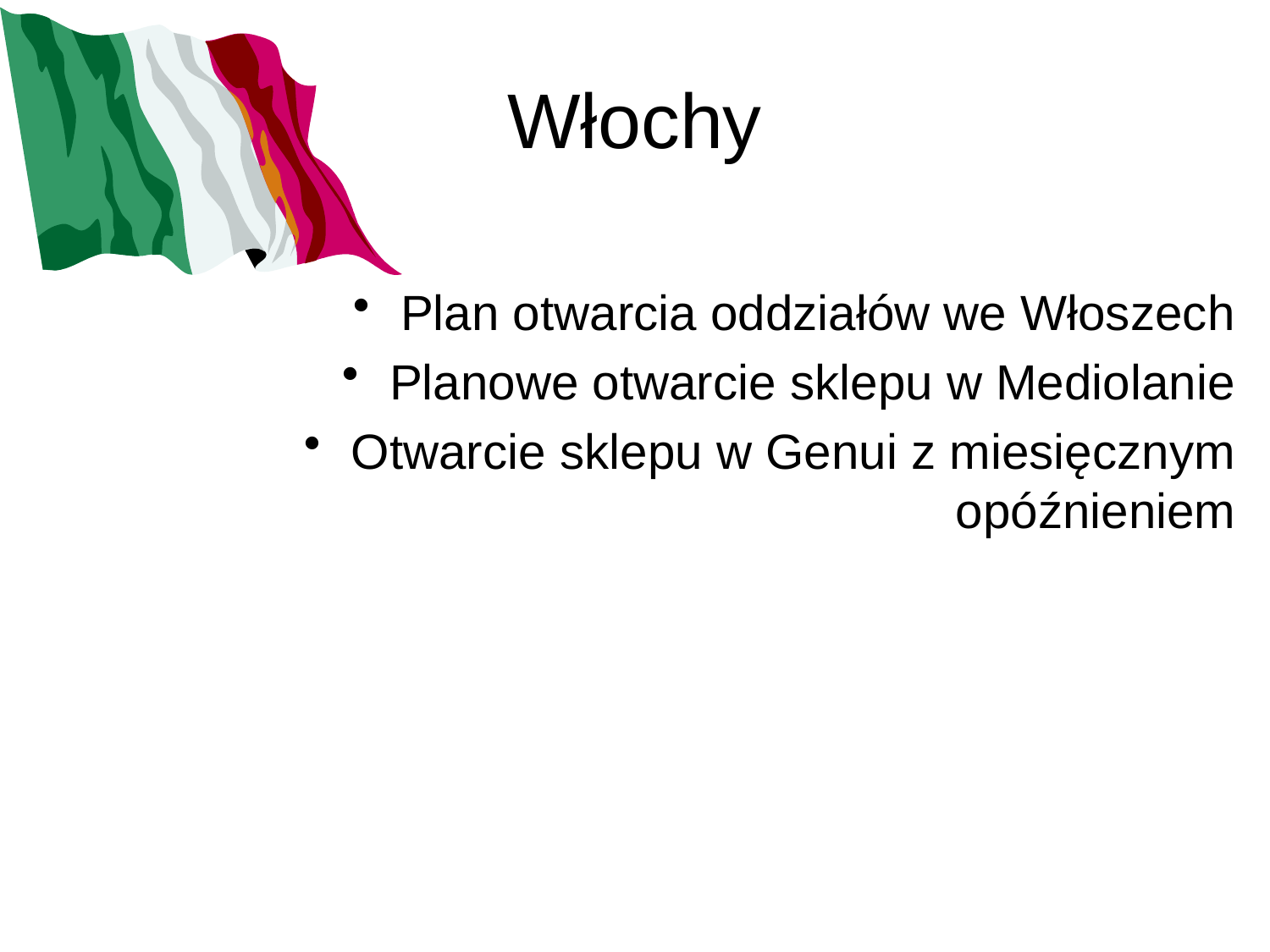

# Włochy
Plan otwarcia oddziałów we Włoszech
Planowe otwarcie sklepu w Mediolanie
Otwarcie sklepu w Genui z miesięcznym opóźnieniem